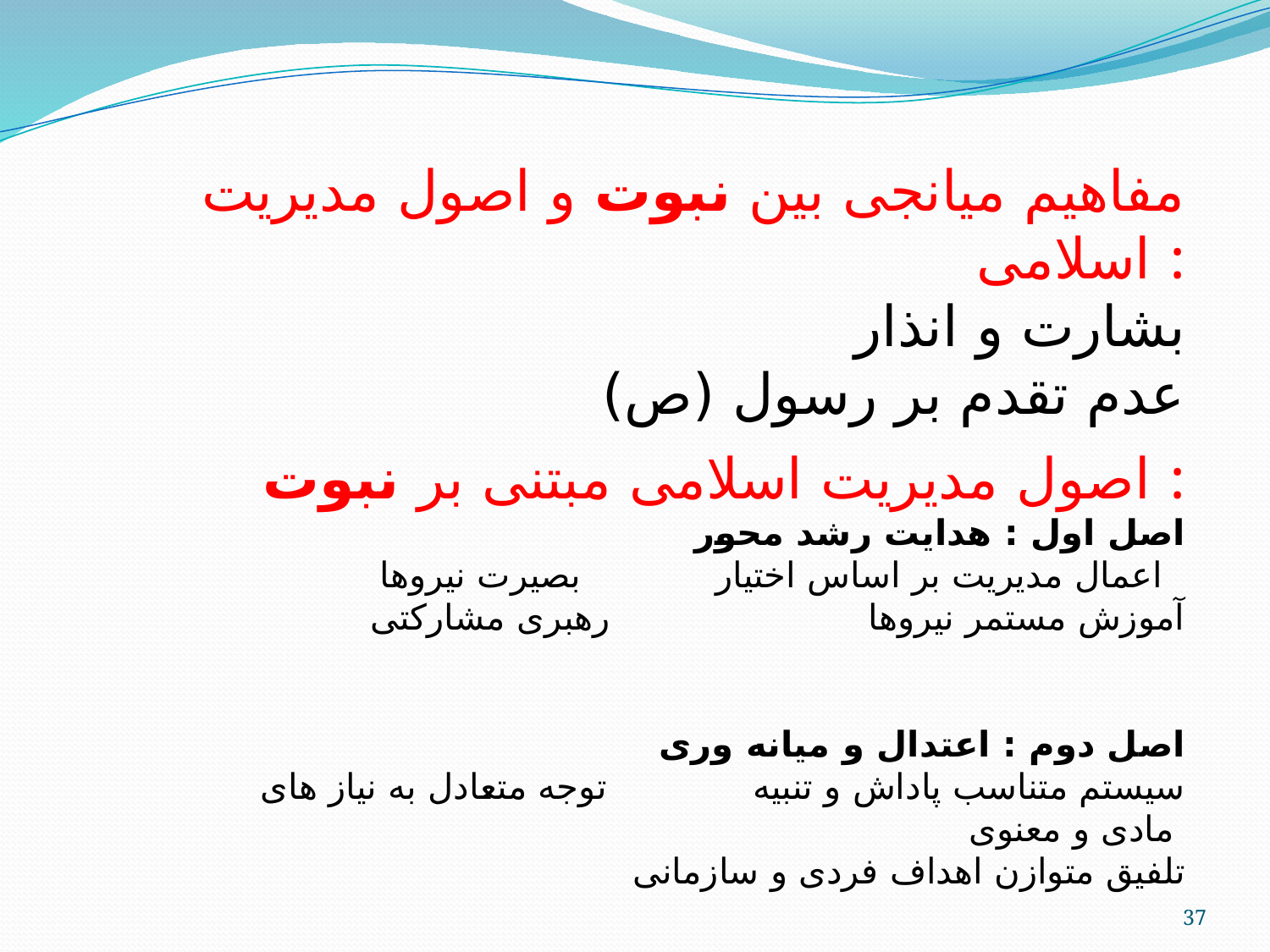

مفاهیم میانجی بین نبوت و اصول مدیریت اسلامی :
بشارت و انذار
عدم تقدم بر رسول (ص)
اصول مدیریت اسلامی مبتنی بر نبوت :
اصل اول : هدایت رشد محور
     اعمال مدیریت بر اساس اختیار            بصیرت نیروها
     آموزش مستمر نیروها                       رهبری مشارکتی

اصل دوم : اعتدال و میانه وری
     سیستم متناسب پاداش و تنبیه             توجه متعادل به نیاز های مادی و معنوی
     تلفیق متوازن اهداف فردی و سازمانی

37